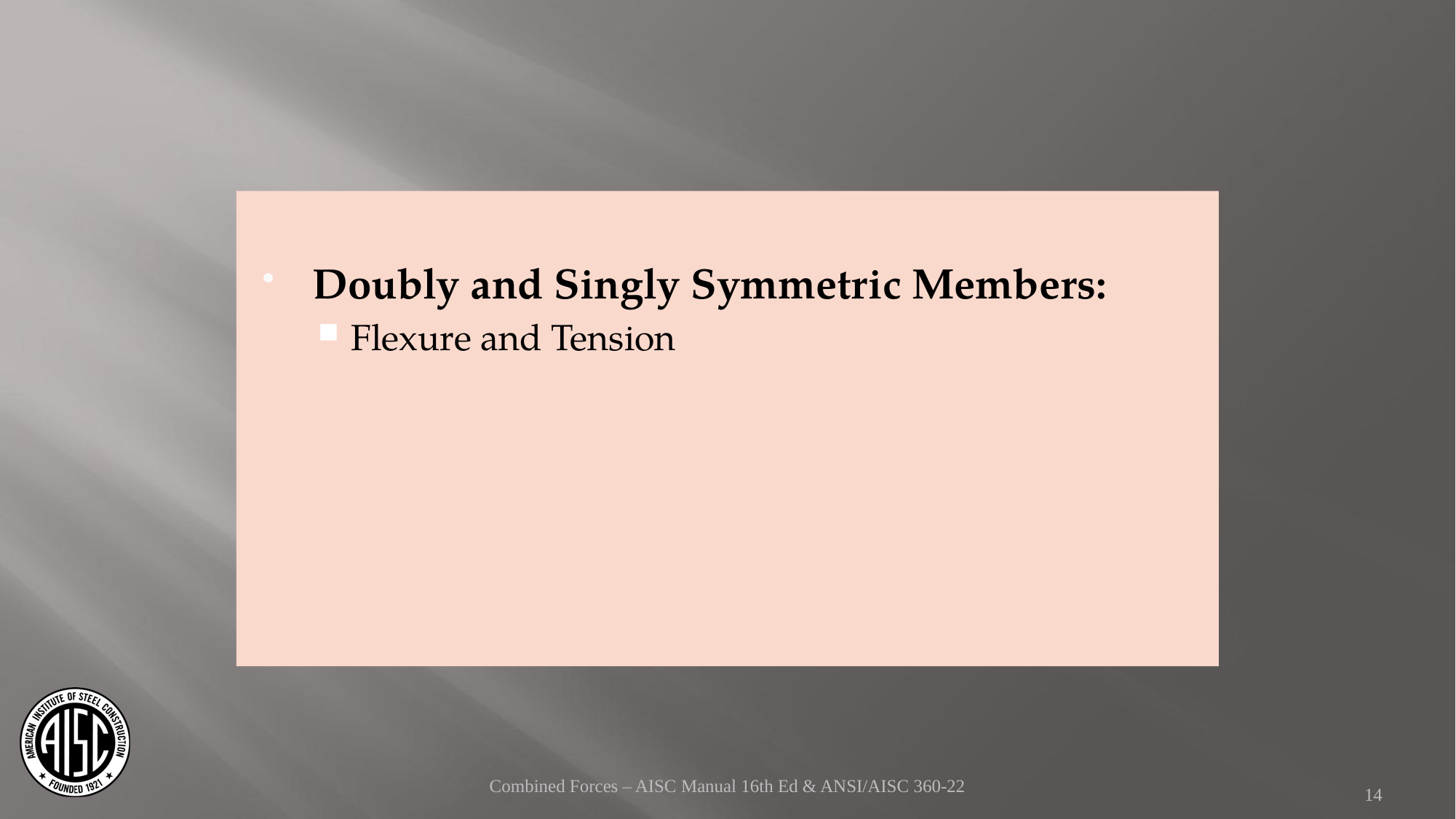

Doubly and Singly Symmetric Members:
Flexure and Tension

Combined Forces – AISC Manual 16th Ed & ANSI/AISC 360-22
14